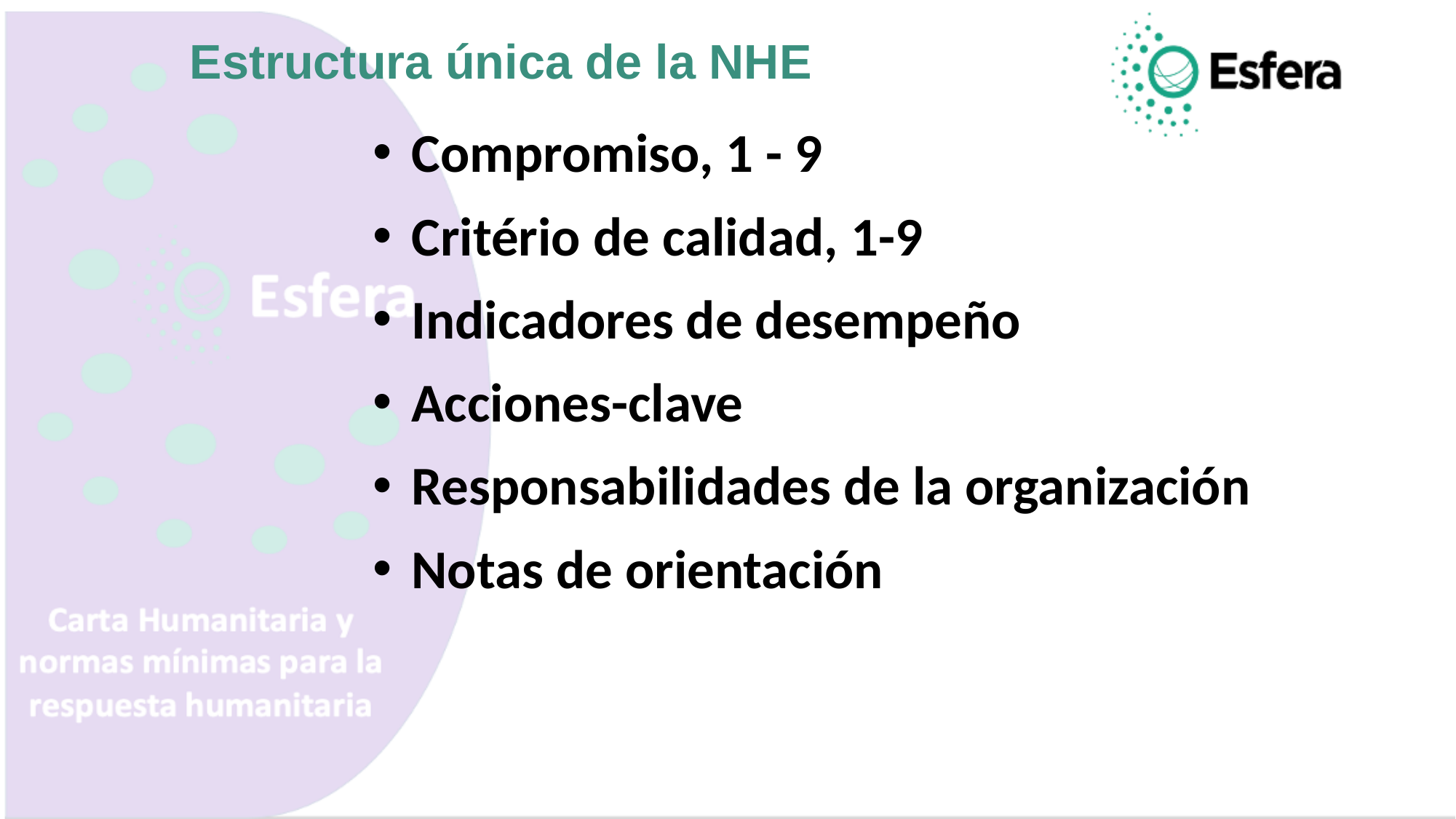

Estructura única de la NHE
Compromiso, 1 - 9
Critério de calidad, 1-9
Indicadores de desempeño
Acciones-clave
Responsabilidades de la organización
Notas de orientación